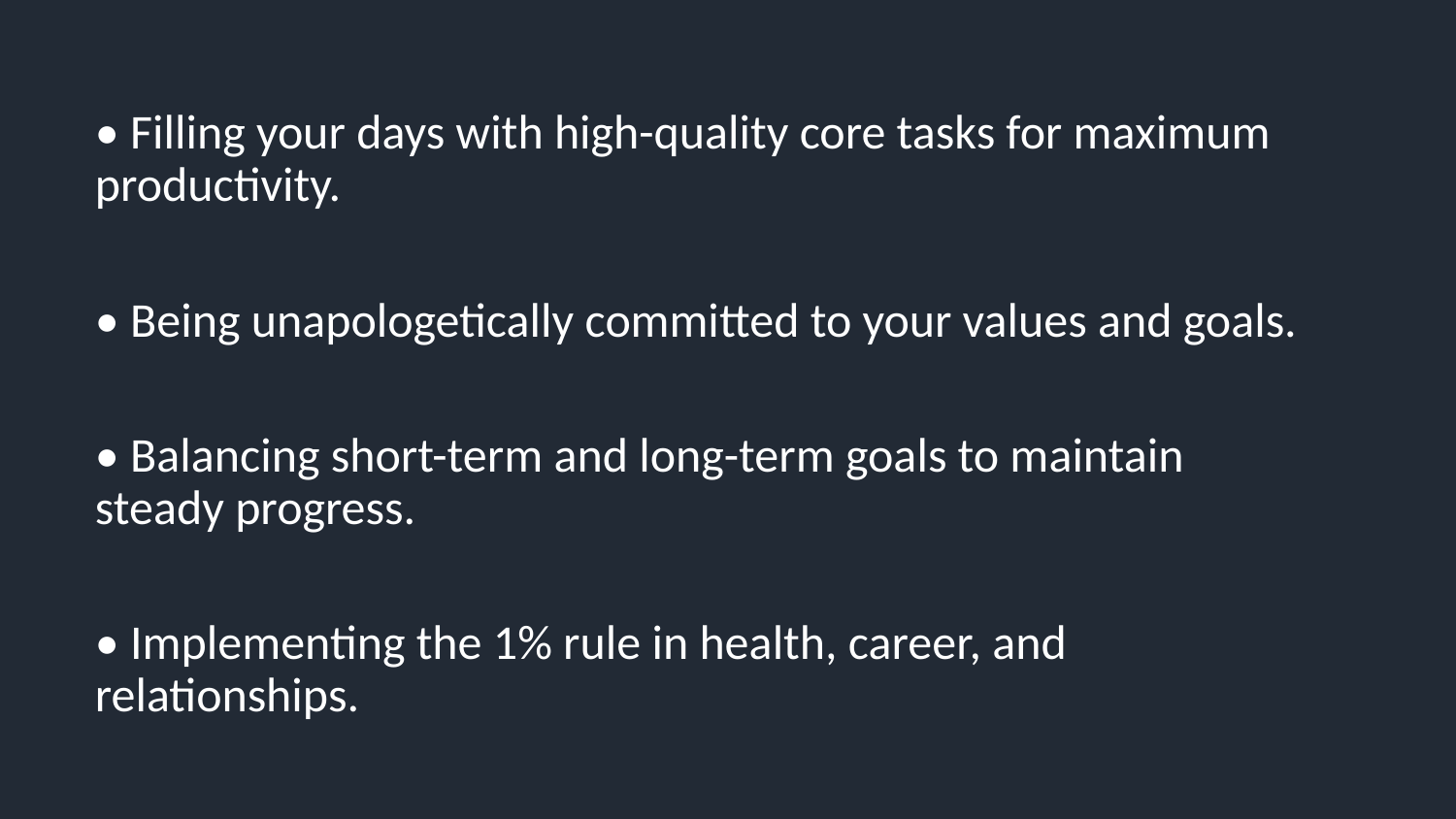

• Filling your days with high-quality core tasks for maximum productivity.

• Being unapologetically committed to your values and goals.

• Balancing short-term and long-term goals to maintain steady progress.

• Implementing the 1% rule in health, career, and relationships.